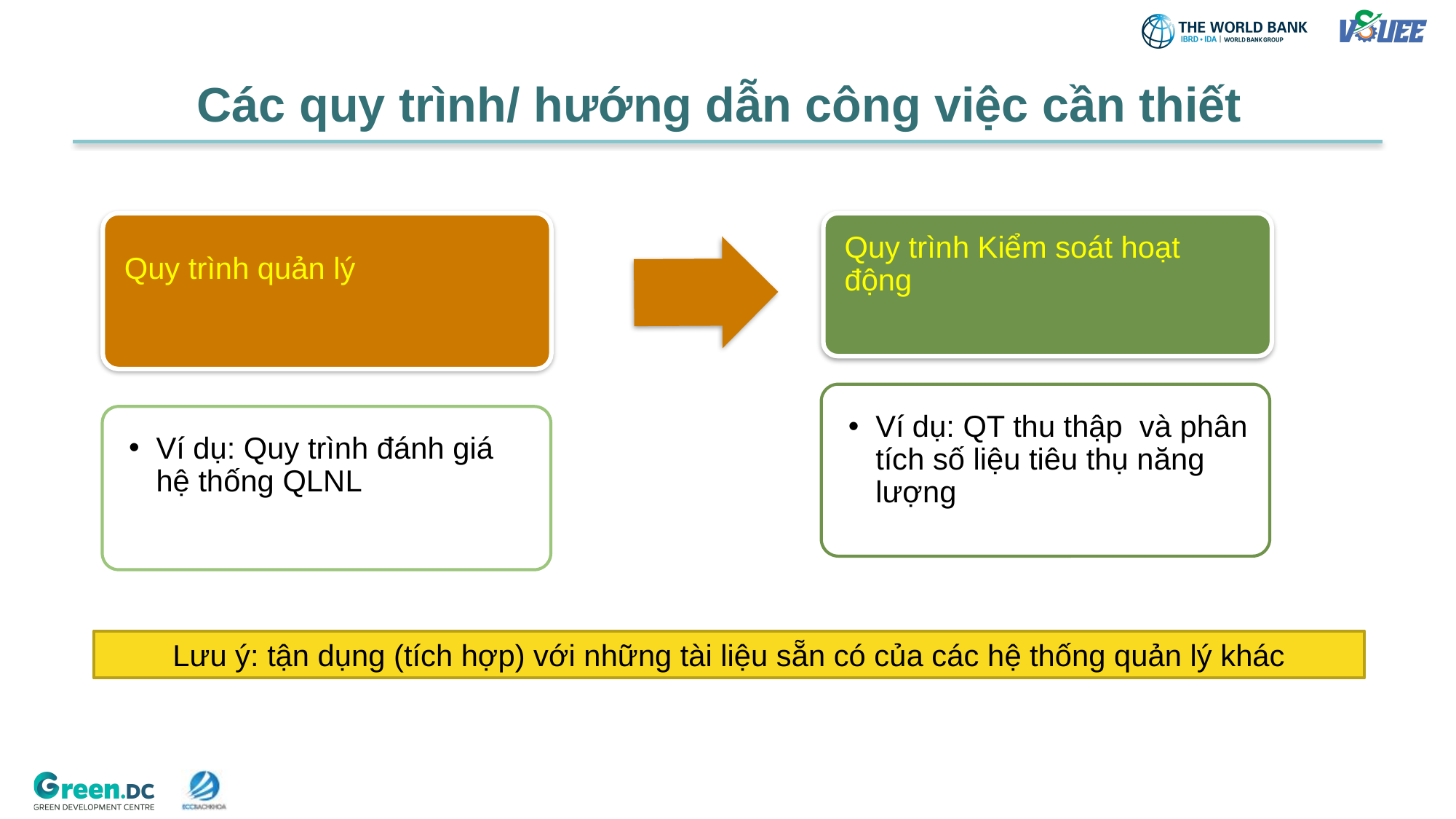

# Các quy trình/ hướng dẫn công việc cần thiết
Quy trình quản lý
Ví dụ: Quy trình đánh giá hệ thống QLNL

Quy trình Kiểm soát hoạt động
Ví dụ: QT thu thập  và phân tích số liệu tiêu thụ năng lượng
Lưu ý: tận dụng (tích hợp) với những tài liệu sẵn có của các hệ thống quản lý khác